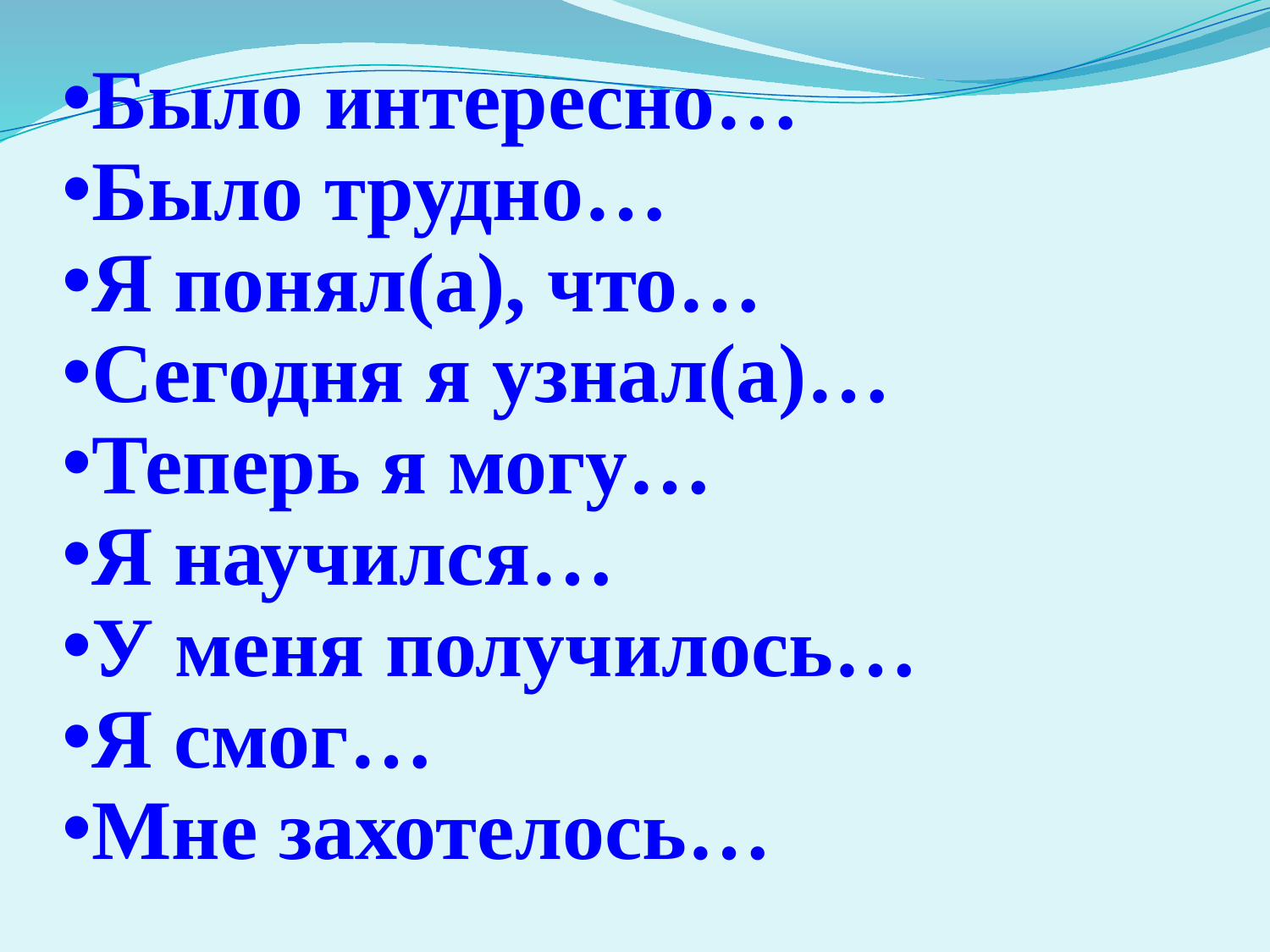

Было интересно…
Было трудно…
Я понял(а), что…
Сегодня я узнал(а)…
Теперь я могу…
Я научился…
У меня получилось…
Я смог…
Мне захотелось…